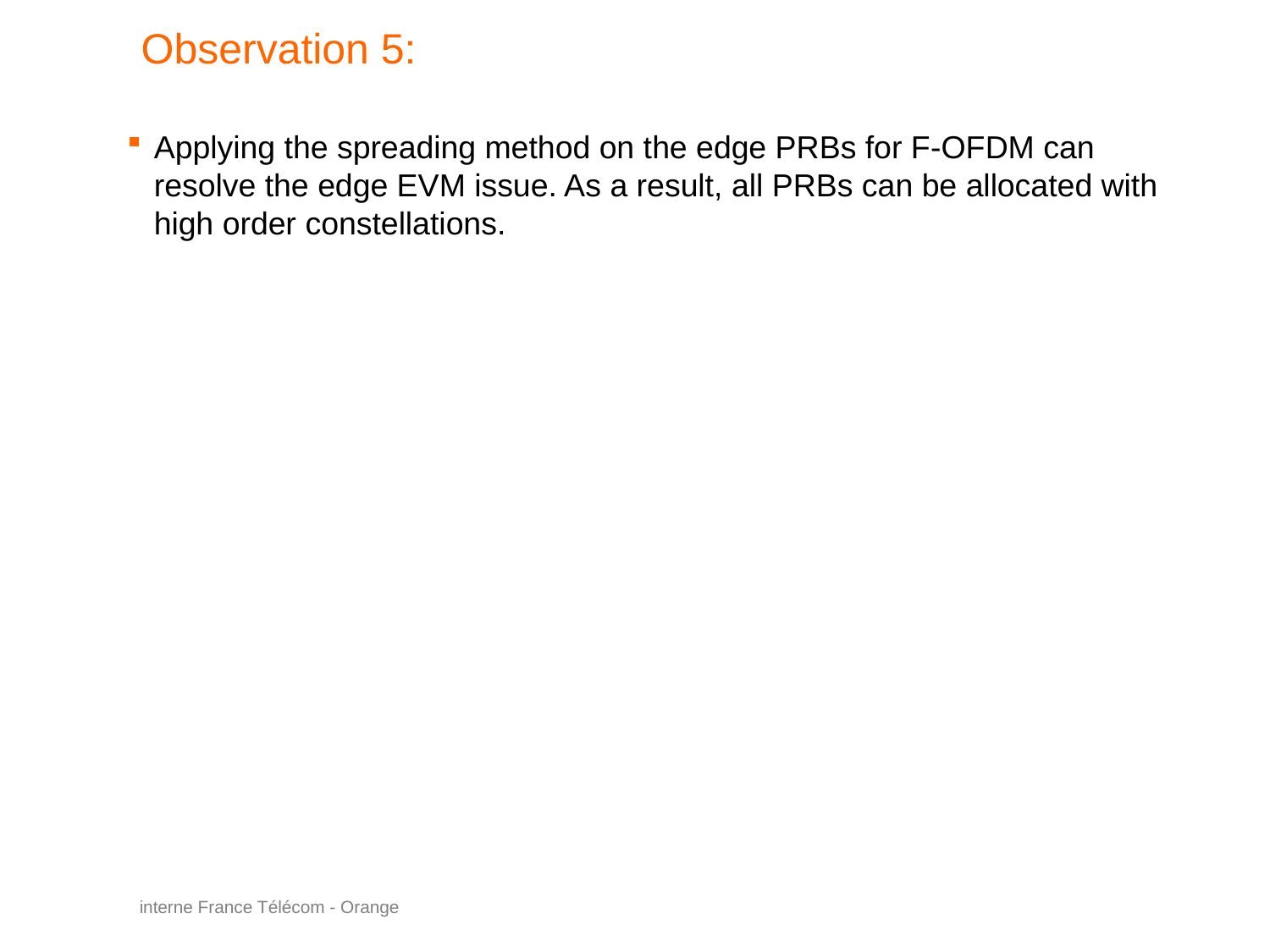

# Observation 5:
Applying the spreading method on the edge PRBs for F-OFDM can resolve the edge EVM issue. As a result, all PRBs can be allocated with high order constellations.